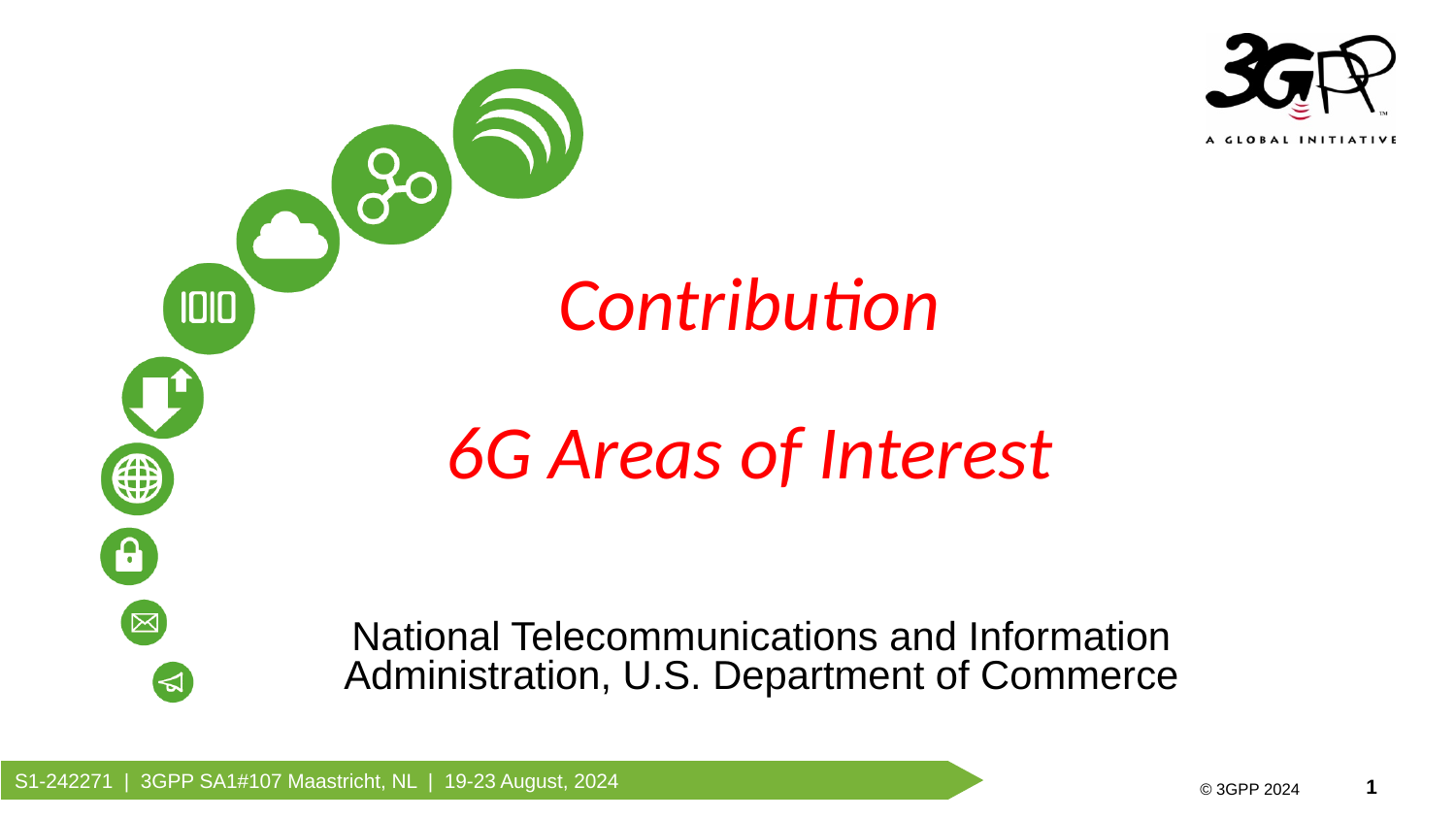

Contribution

6G Areas of Interest
National Telecommunications and Information Administration, U.S. Department of Commerce

S1-242271  |  3GPP SA1#107 Maastricht, NL  |  19-23 August, 2024

© 3GPP 2024